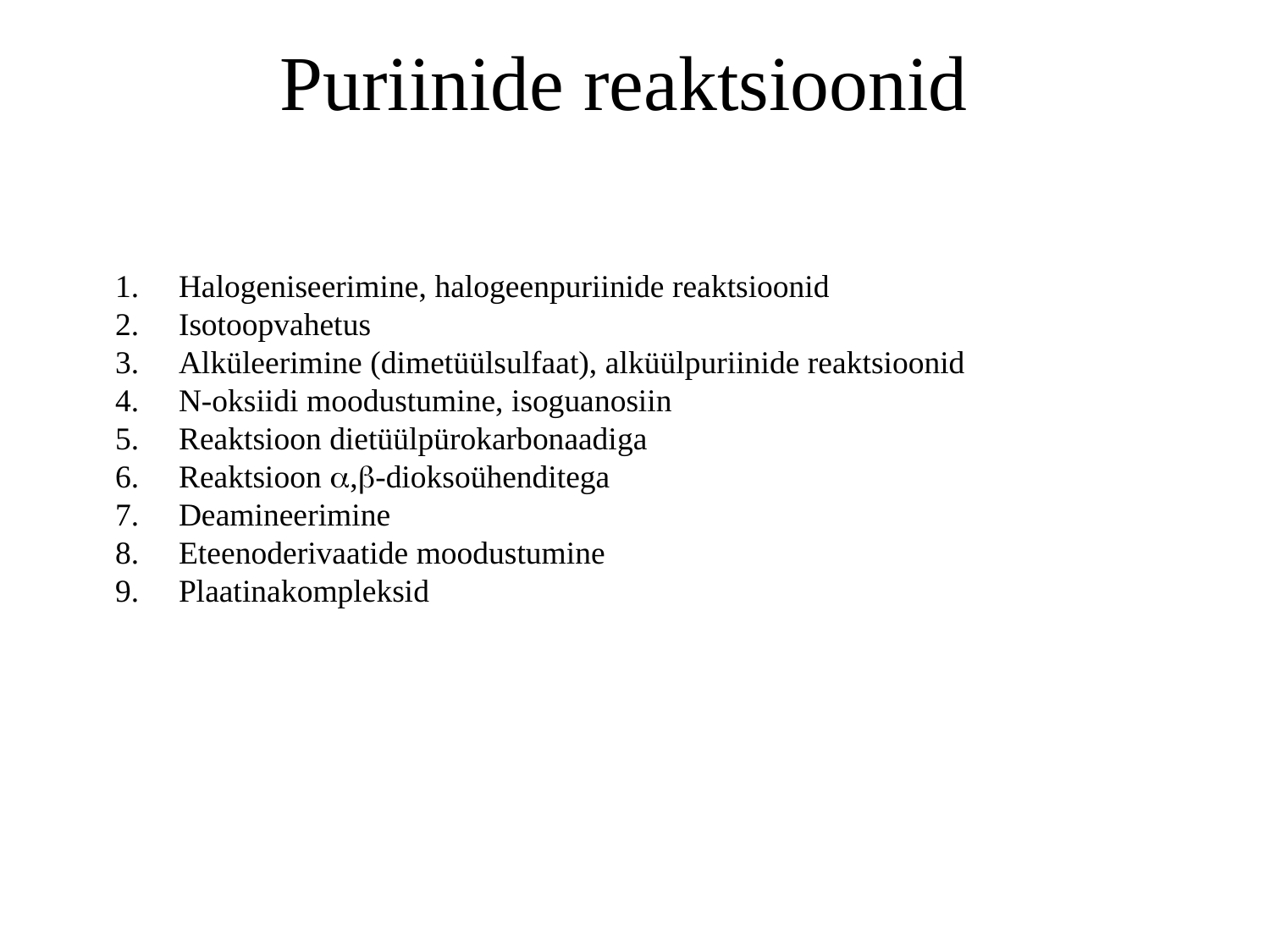

Puriinide reaktsioonid
Halogeniseerimine, halogeenpuriinide reaktsioonid
Isotoopvahetus
Alküleerimine (dimetüülsulfaat), alküülpuriinide reaktsioonid
N-oksiidi moodustumine, isoguanosiin
Reaktsioon dietüülpürokarbonaadiga
Reaktsioon α,β-dioksoühenditega
Deamineerimine
Eteenoderivaatide moodustumine
Plaatinakompleksid